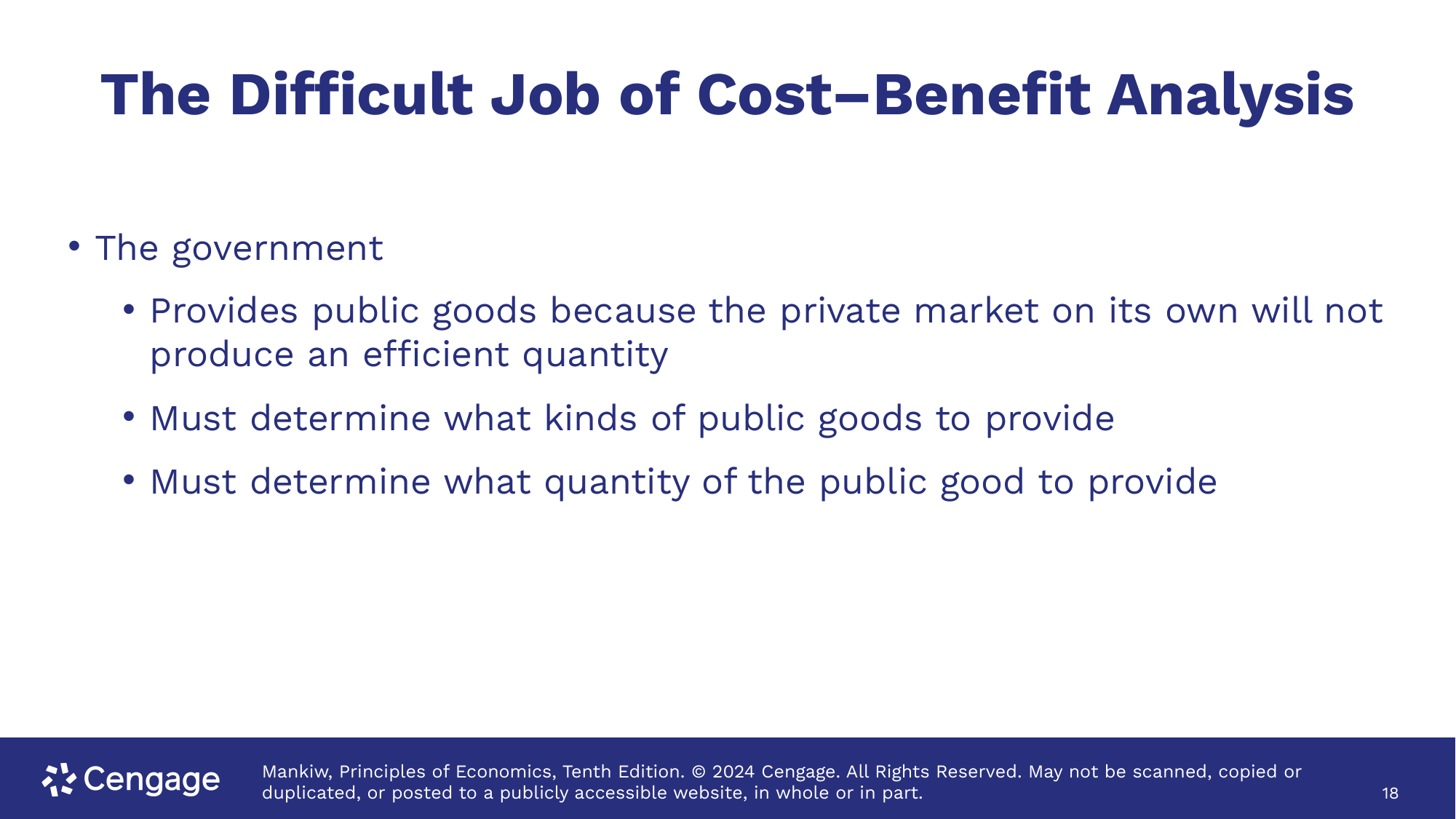

# The Difficult Job of Cost–Benefit Analysis
The government
Provides public goods because the private market on its own will not produce an efficient quantity
Must determine what kinds of public goods to provide
Must determine what quantity of the public good to provide